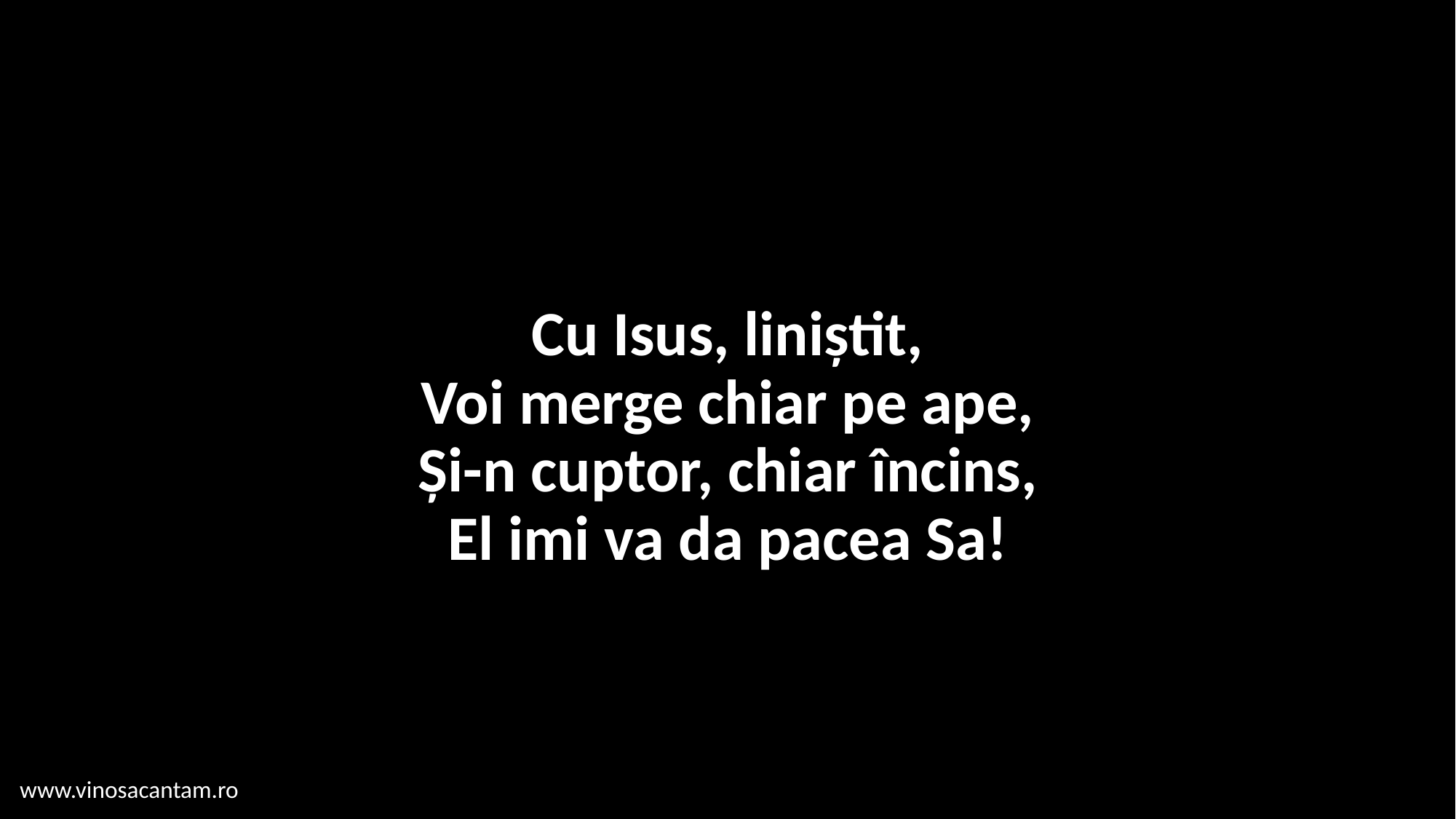

# Cu Isus, liniștit, Voi merge chiar pe ape, Și-n cuptor, chiar încins, El imi va da pacea Sa!
www.vinosacantam.ro